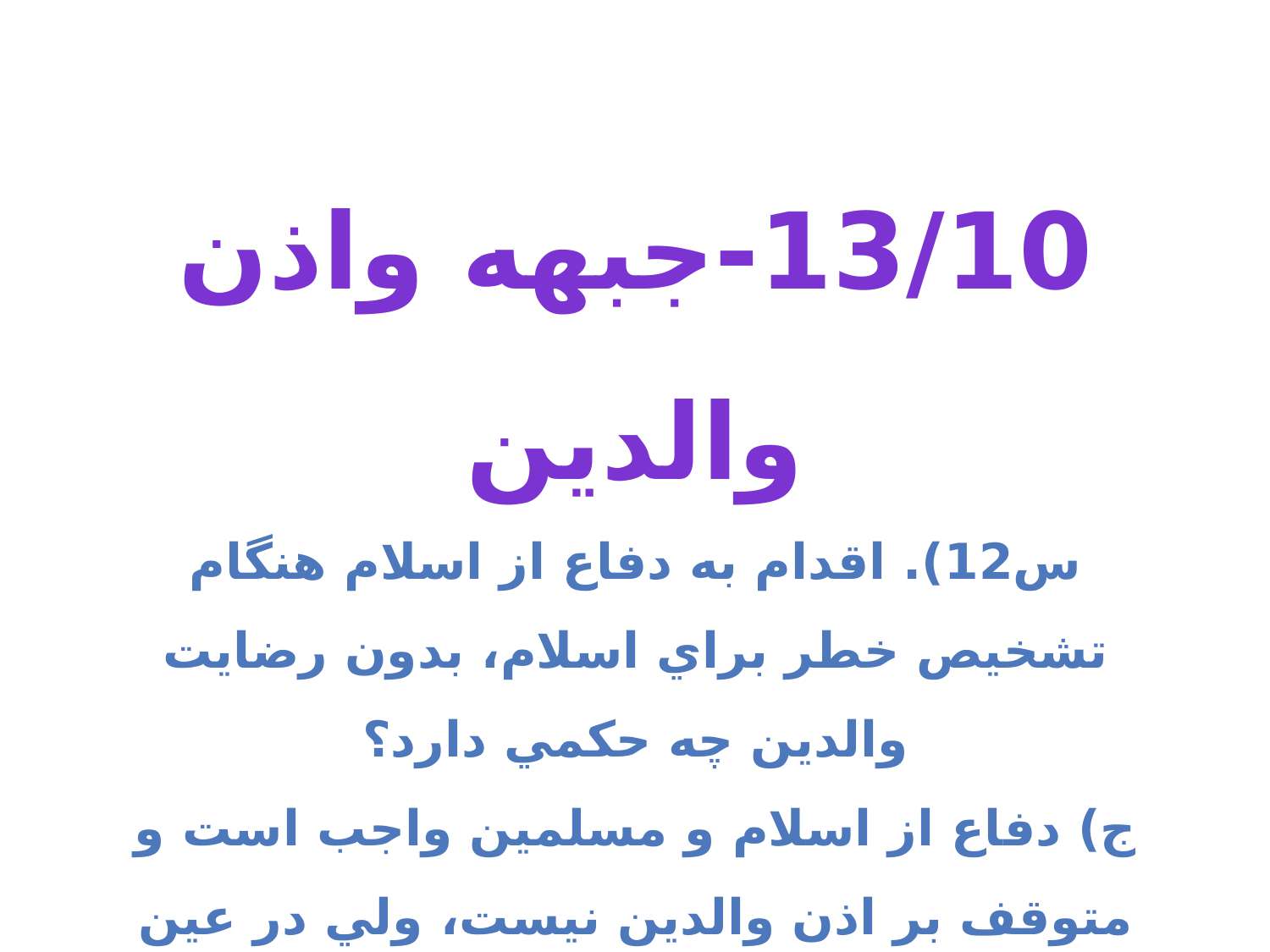

13/10-جبهه واذن والدین
س12). اقدام به دفاع از اسلام هنگام تشخيص خطر براي اسلام، بدون رضايت والدين چه حكمي دارد؟
ج) دفاع از اسلام و مسلمين واجب است و متوقف بر اذن والدين نيست، ولي در عين حال سزاوار است كه انسان تا مي تواند رضايت آنان را جلب كند.